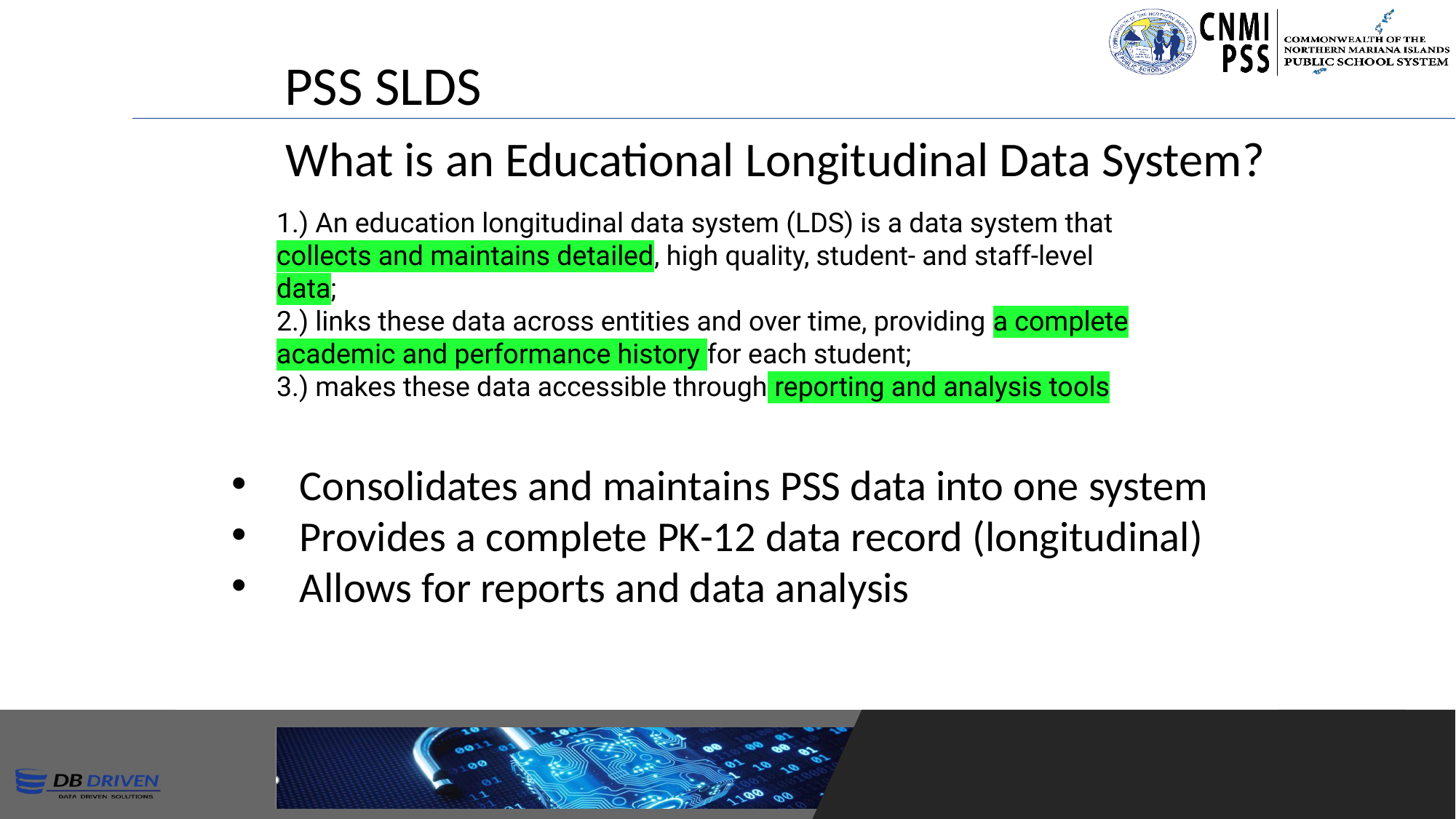

PSS SLDS
What is an Educational Longitudinal Data System?
1.) An education longitudinal data system (LDS) is a data system that collects and maintains detailed, high quality, student- and staff-level data;
2.) links these data across entities and over time, providing a complete academic and performance history for each student;
3.) makes these data accessible through reporting and analysis tools
Consolidates and maintains PSS data into one system
Provides a complete PK-12 data record (longitudinal)
Allows for reports and data analysis